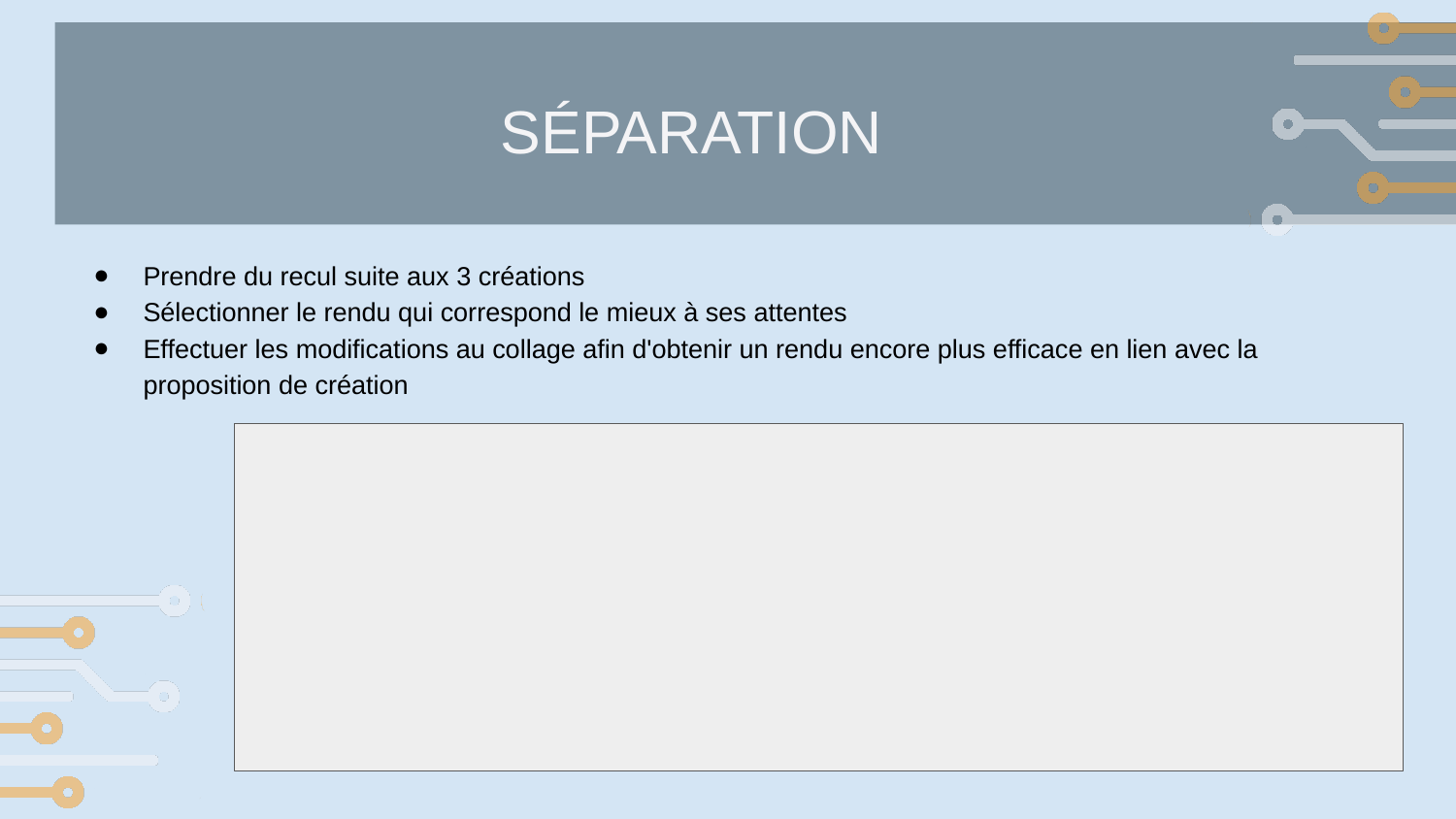

SÉPARATION
Prendre du recul suite aux 3 créations
Sélectionner le rendu qui correspond le mieux à ses attentes
Effectuer les modifications au collage afin d'obtenir un rendu encore plus efficace en lien avec la proposition de création